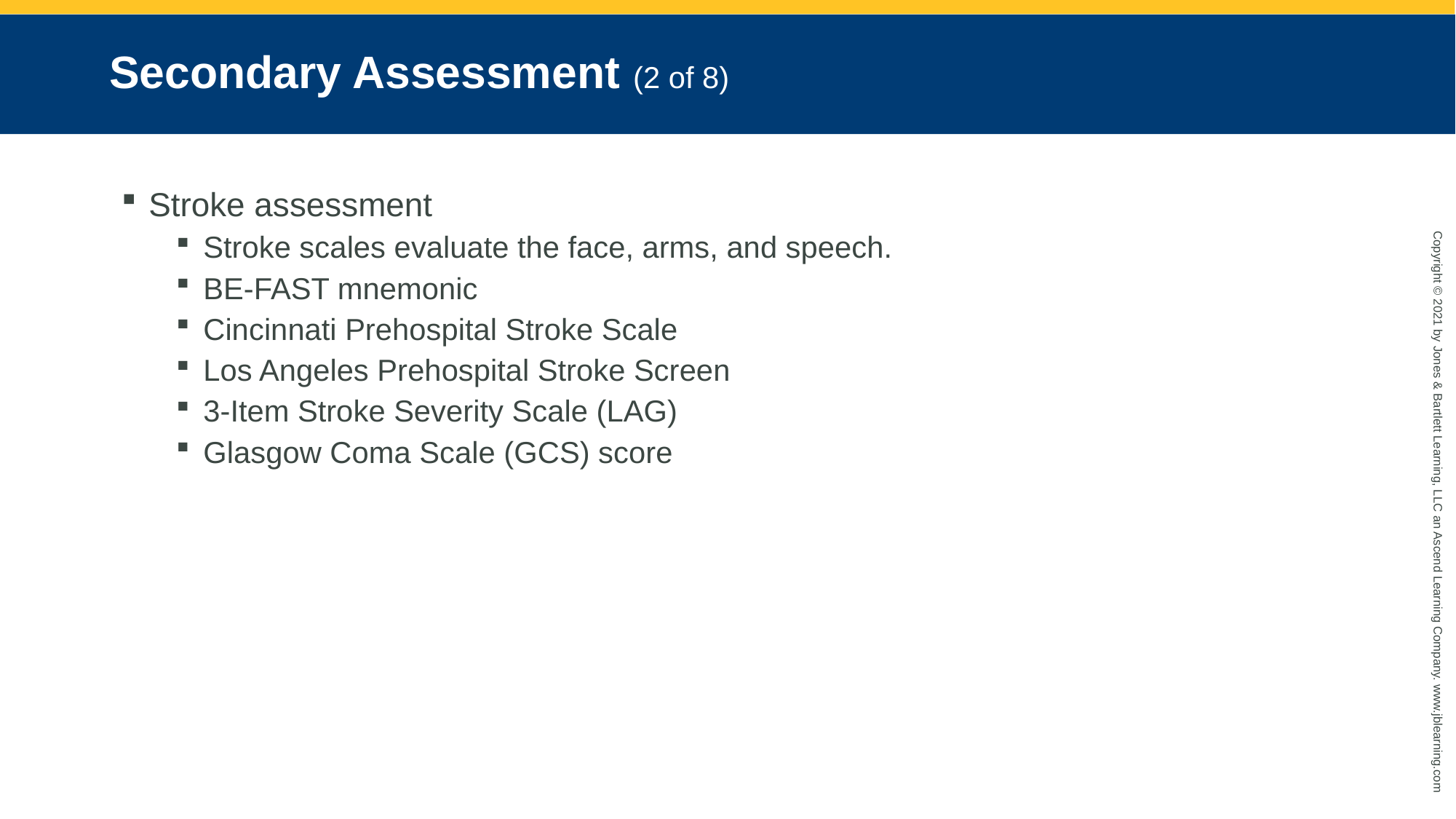

# Secondary Assessment (2 of 8)
Stroke assessment
Stroke scales evaluate the face, arms, and speech.
BE-FAST mnemonic
Cincinnati Prehospital Stroke Scale
Los Angeles Prehospital Stroke Screen
3-Item Stroke Severity Scale (LAG)
Glasgow Coma Scale (GCS) score